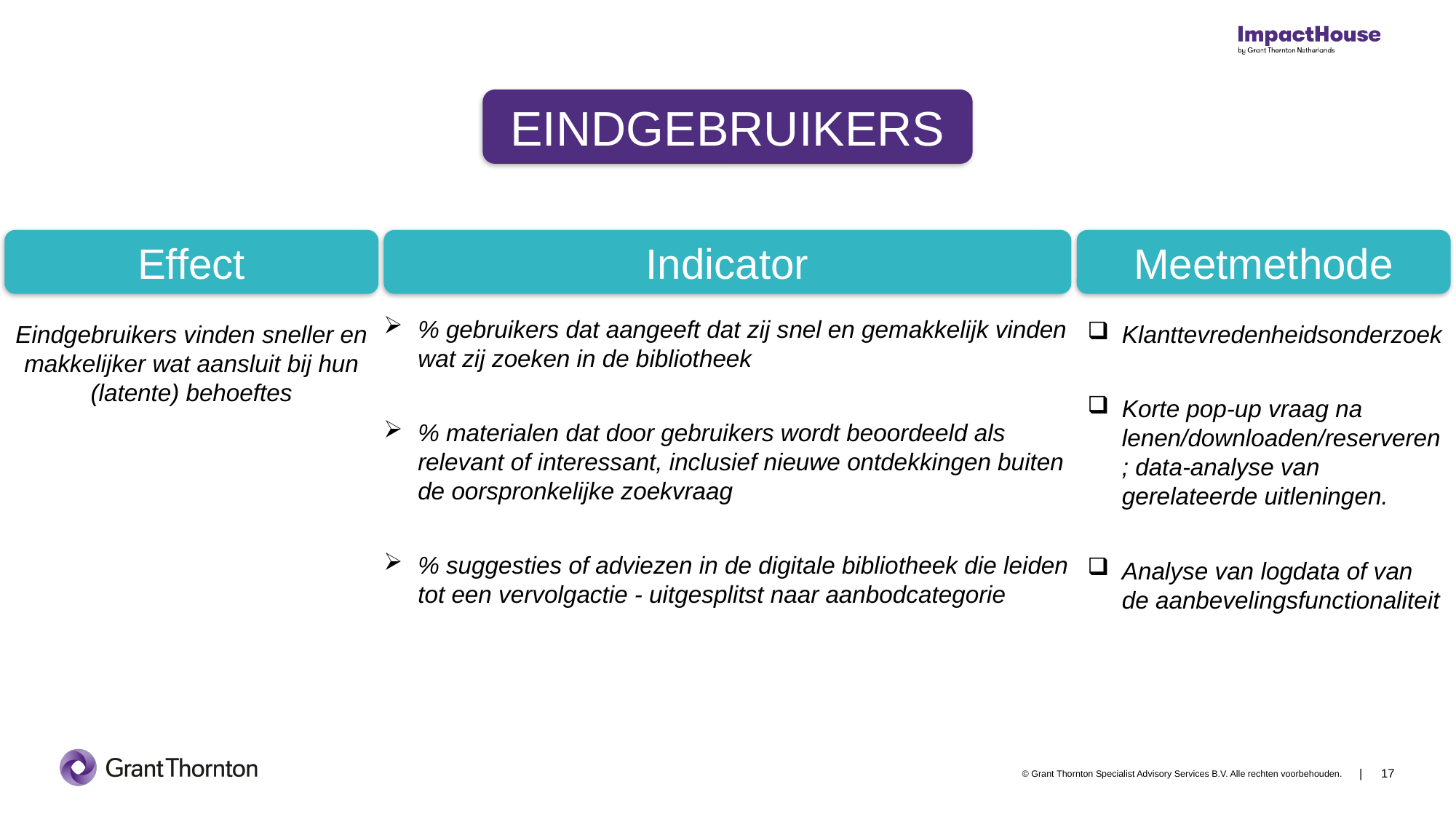

EINDGEBRUIKERS
Effect
Indicator
Meetmethode
% gebruikers dat aangeeft dat zij snel en gemakkelijk vinden wat zij zoeken in de bibliotheek
% materialen dat door gebruikers wordt beoordeeld als relevant of interessant, inclusief nieuwe ontdekkingen buiten de oorspronkelijke zoekvraag
% suggesties of adviezen in de digitale bibliotheek die leiden tot een vervolgactie - uitgesplitst naar aanbodcategorie
Eindgebruikers vinden sneller en makkelijker wat aansluit bij hun (latente) behoeftes
Klanttevredenheidsonderzoek
Korte pop-up vraag na lenen/downloaden/reserveren; data-analyse van gerelateerde uitleningen.
Analyse van logdata of van de aanbevelingsfunctionaliteit

17
17